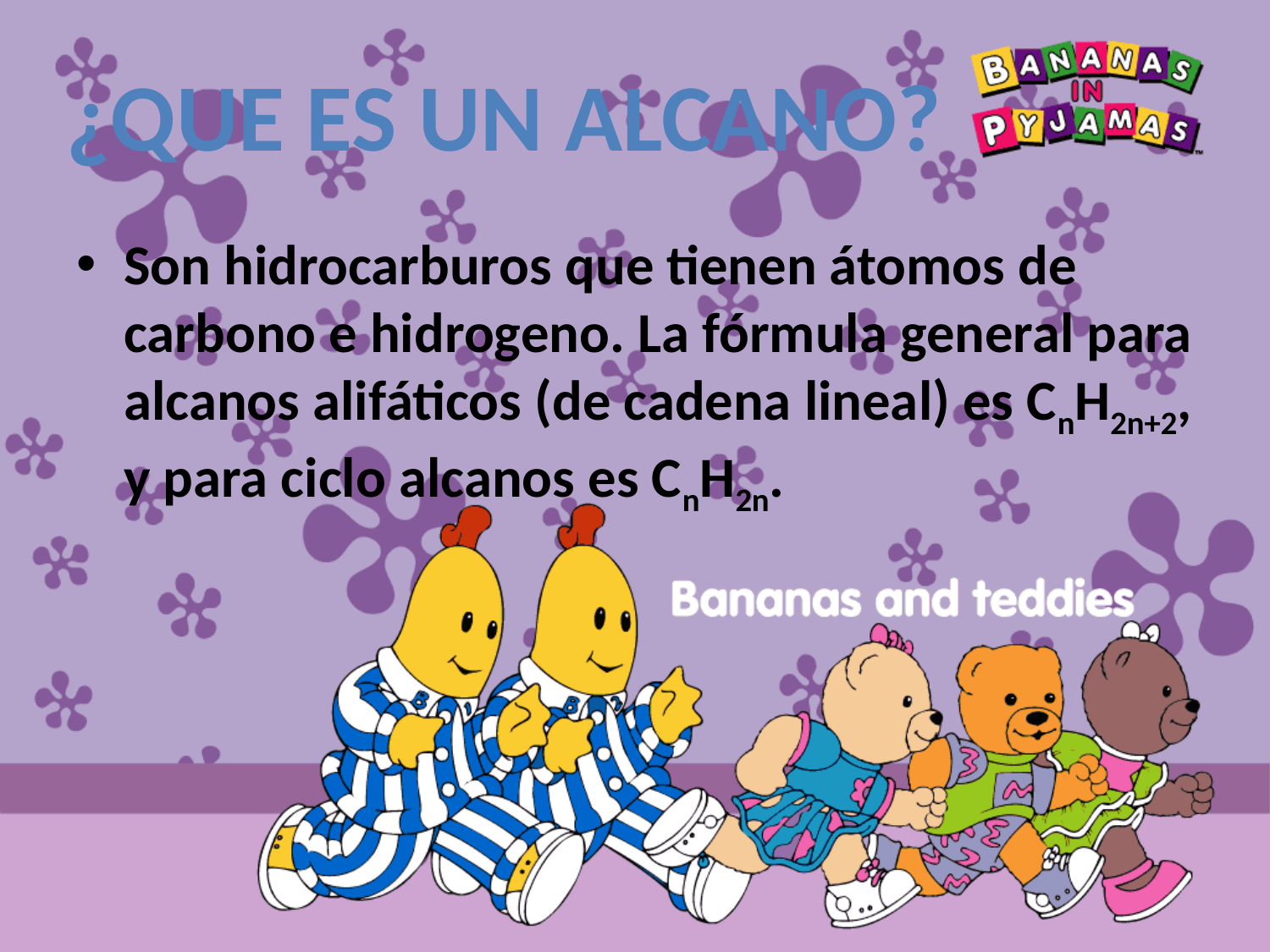

¿Que es un alcano?
Son hidrocarburos que tienen átomos de carbono e hidrogeno. La fórmula general para alcanos alifáticos (de cadena lineal) es CnH2n+2, y para ciclo alcanos es CnH2n.